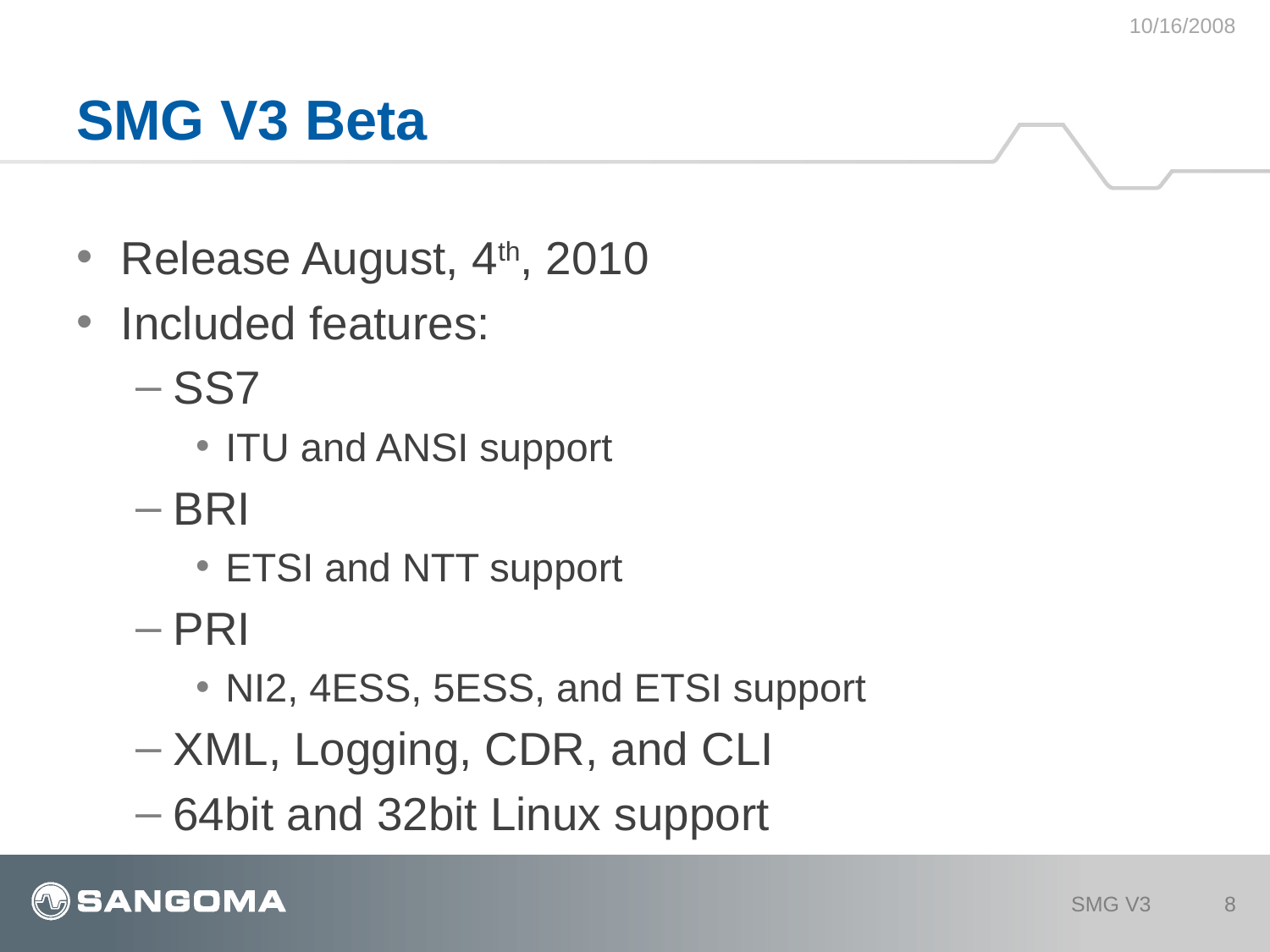

10/16/2008
# SMG V3 Beta
Release August, 4th, 2010
Included features:
SS7
ITU and ANSI support
BRI
ETSI and NTT support
PRI
NI2, 4ESS, 5ESS, and ETSI support
XML, Logging, CDR, and CLI
64bit and 32bit Linux support
SMG V3
8